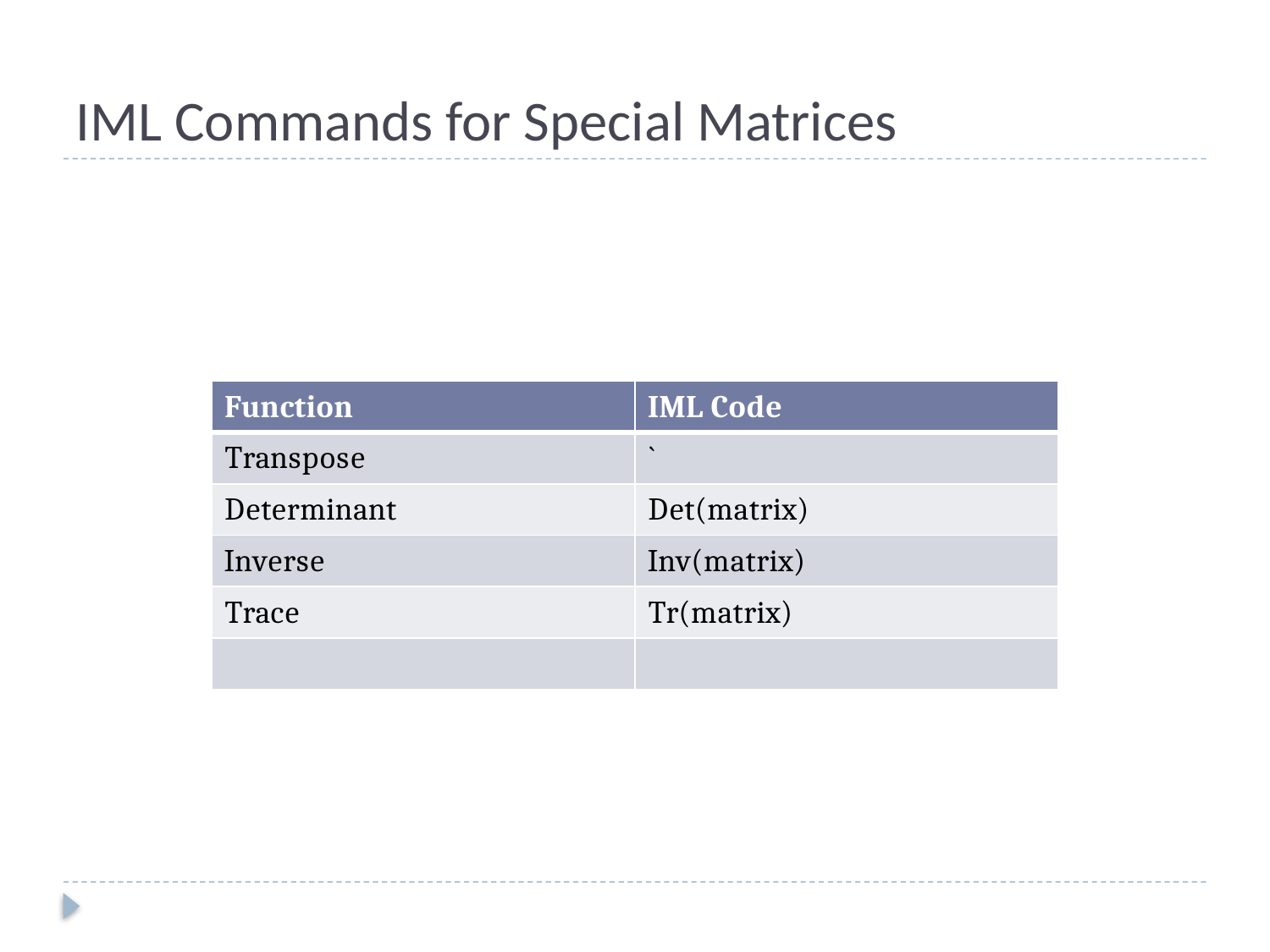

# IML Commands for Special Matrices
| Function | IML Code |
| --- | --- |
| Transpose | ` |
| Determinant | Det(matrix) |
| Inverse | Inv(matrix) |
| Trace | Tr(matrix) |
|  |  |